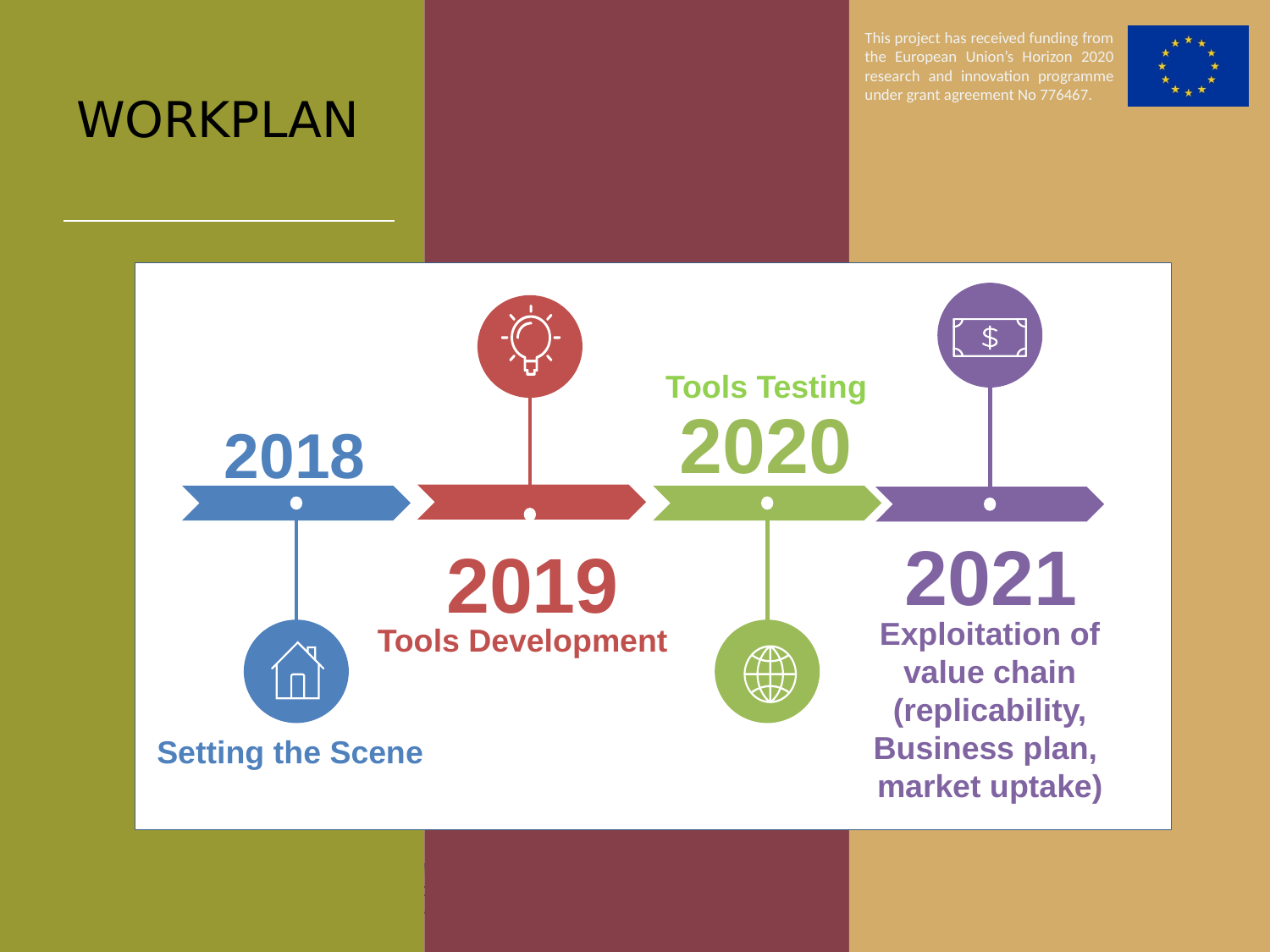

# WORKPLAN

Tools Testing
2020
2018

2021
2019
Exploitation of value chain
(replicability,
Business plan,
market uptake)
Tools Development

Setting the Scene